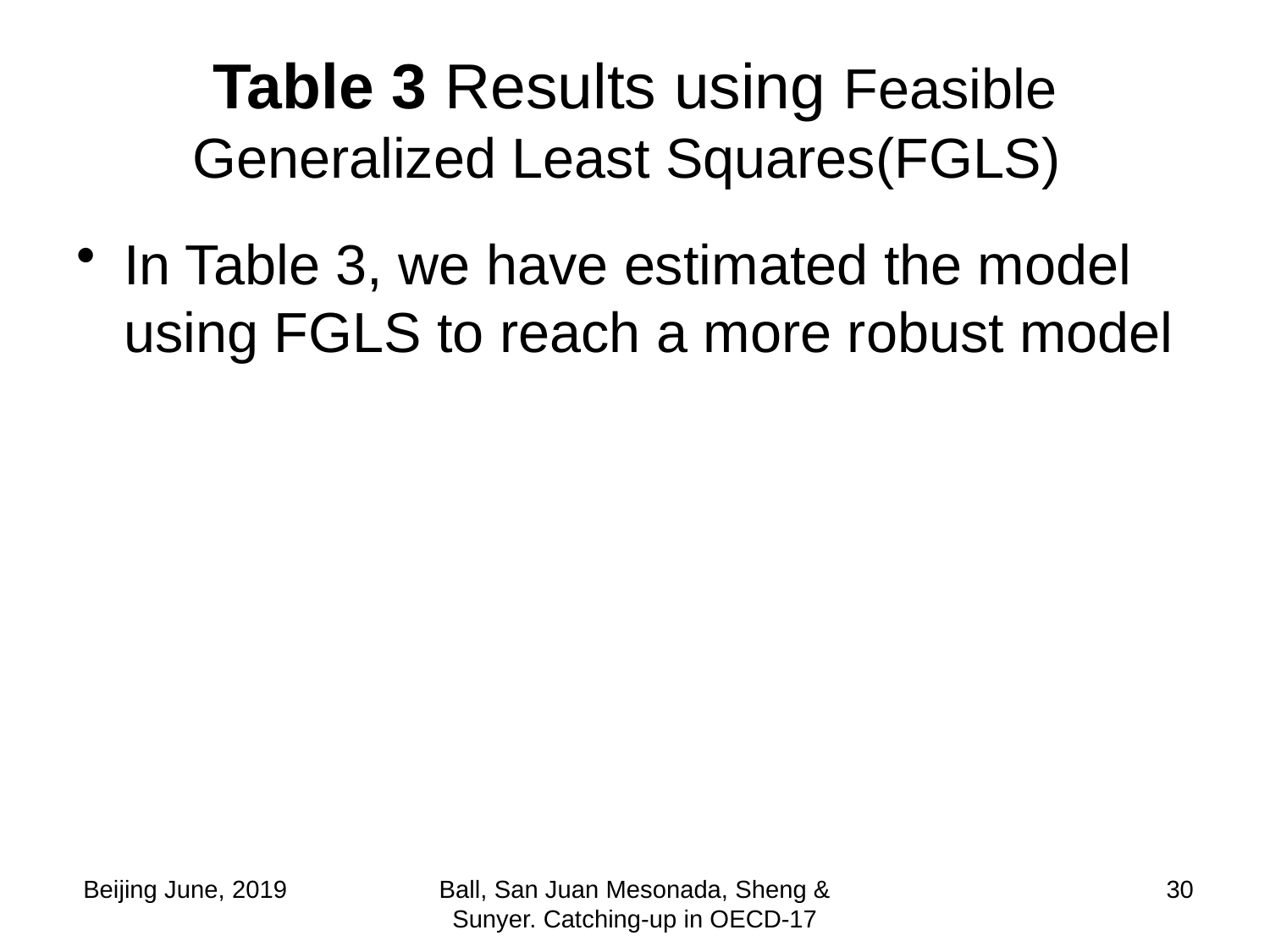

# Table 3 Results using Feasible Generalized Least Squares(FGLS)
In Table 3, we have estimated the model using FGLS to reach a more robust model
 Beijing June, 2019
Ball, San Juan Mesonada, Sheng & Sunyer. Catching-up in OECD-17
30